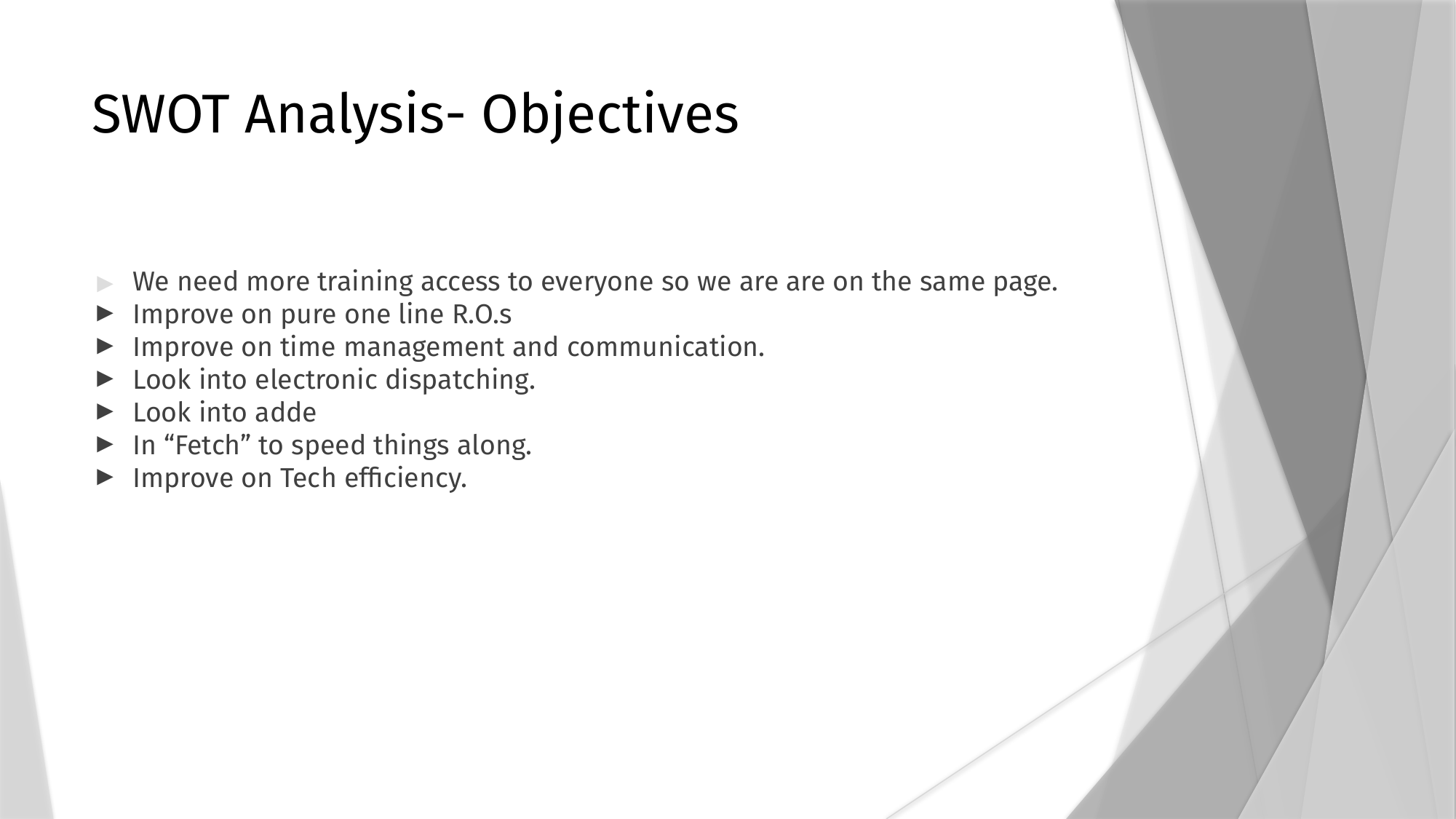

SWOT Analysis- Objectives
We need more training access to everyone so we are are on the same page.
Improve on pure one line R.O.s
Improve on time management and communication.
Look into electronic dispatching.
Look into adde
In “Fetch” to speed things along.
Improve on Tech efficiency.